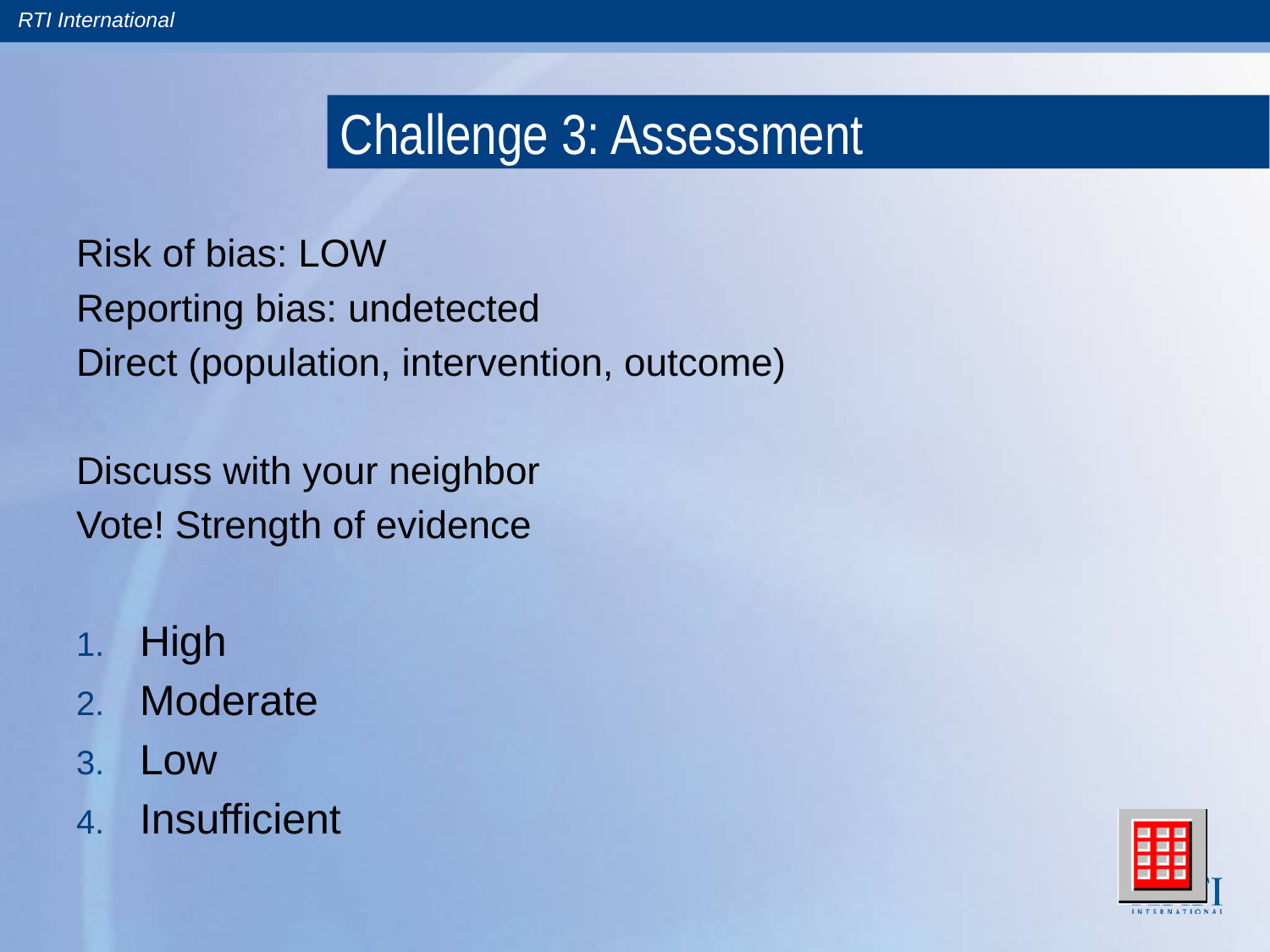

# Challenge 3: Assessment
Risk of bias: LOW
Reporting bias: undetected
Direct (population, intervention, outcome)

Discuss with your neighbor
Vote! Strength of evidence

High
Moderate
Low
Insufficient